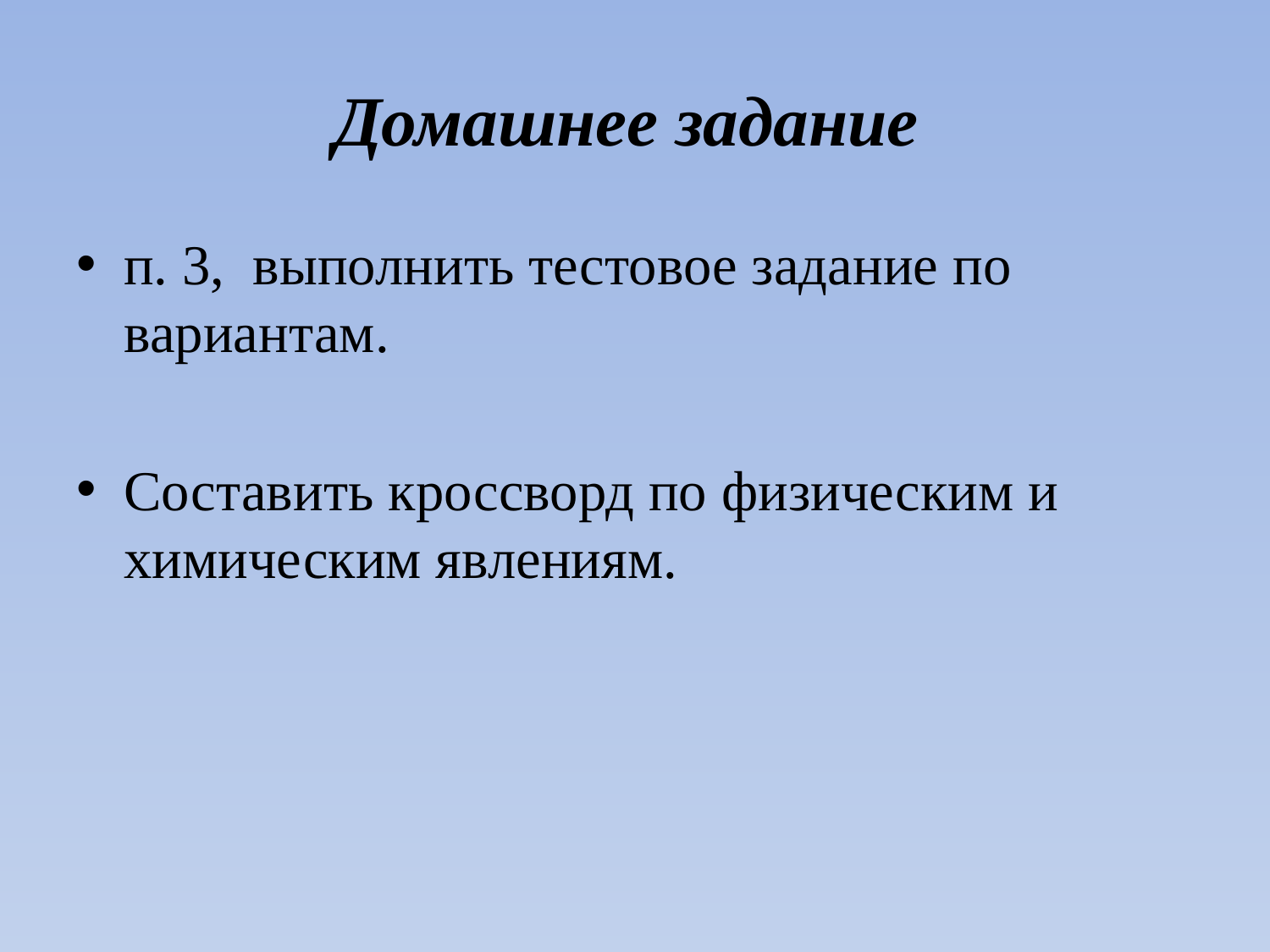

# Домашнее задание
п. 3,  выполнить тестовое задание по вариантам.

Составить кроссворд по физическим и химическим явлениям.